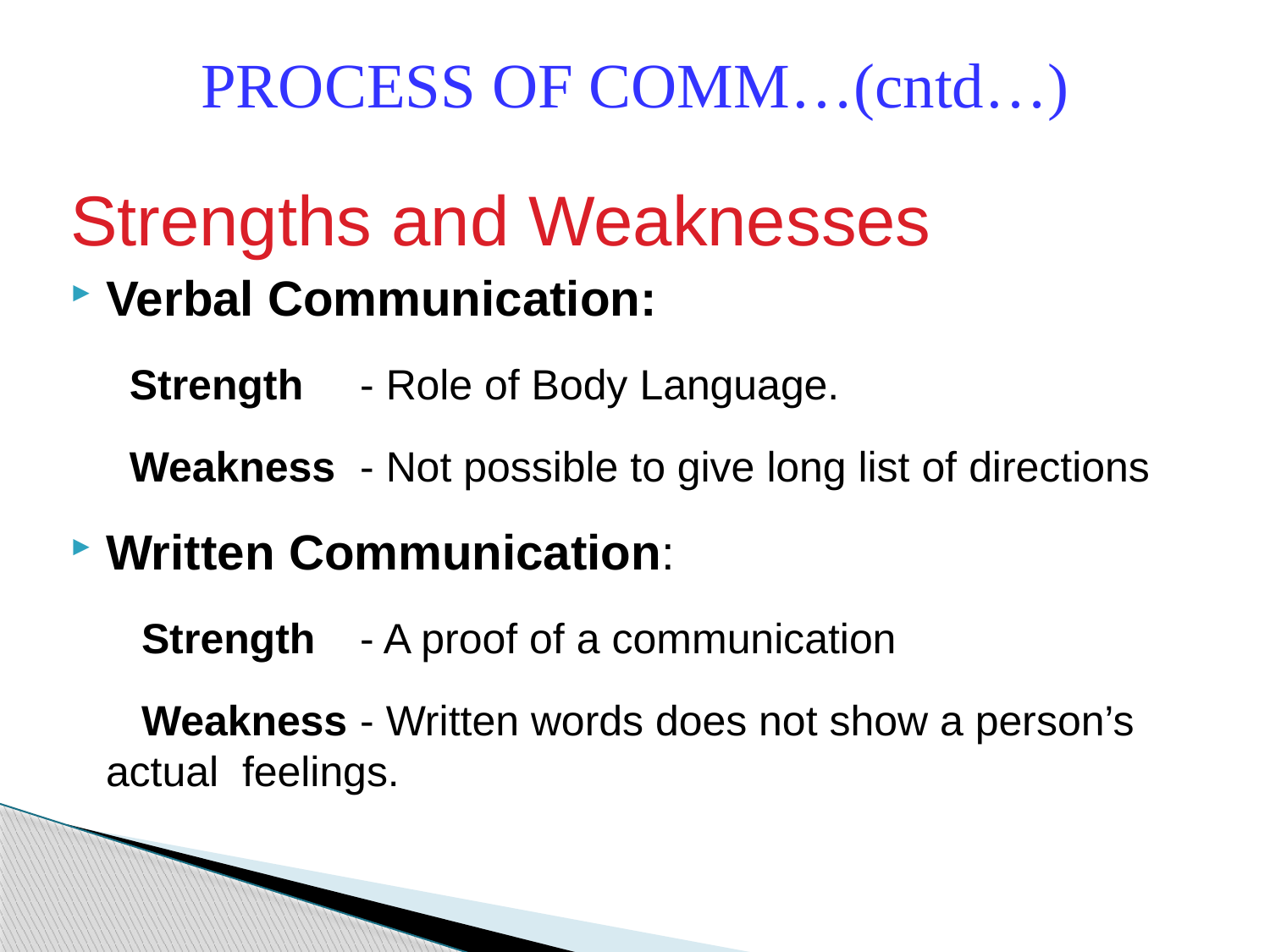

PROCESS OF COMM…(cntd…)
Strengths and Weaknesses
Verbal Communication:

     Strength	- Role of Body Language.

     Weakness	- Not possible to give long list of directions

Written Communication:

      Strength	- A proof of a communication

      Weakness	- Written words does not show a person’s actual  feelings.